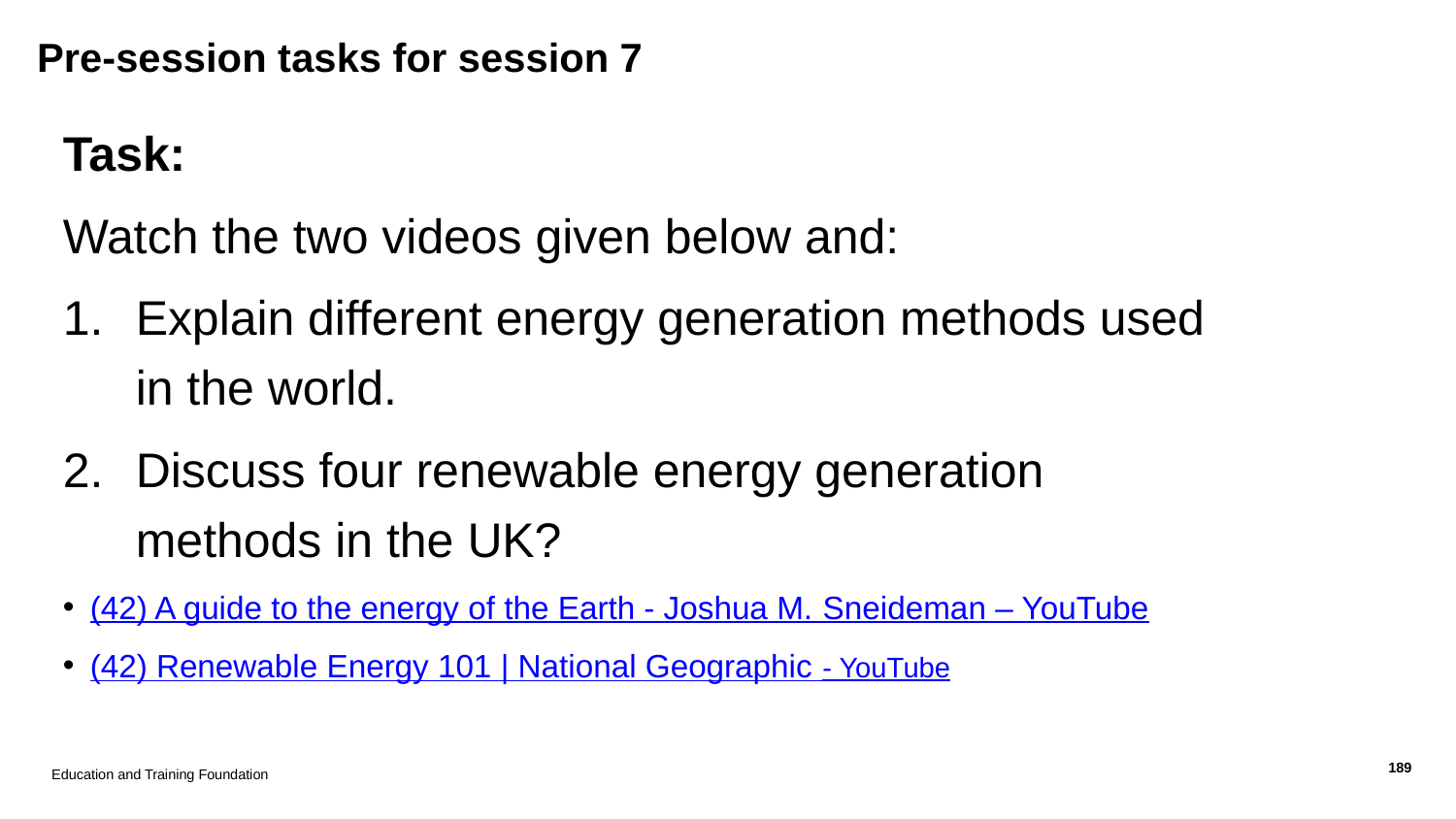

# Pre-session tasks for session 7
Task:
Watch the two videos given below and:
Explain different energy generation methods used in the world.
Discuss four renewable energy generation methods in the UK?
(42) A guide to the energy of the Earth - Joshua M. Sneideman – YouTube
(42) Renewable Energy 101 | National Geographic - YouTube
Education and Training Foundation
189